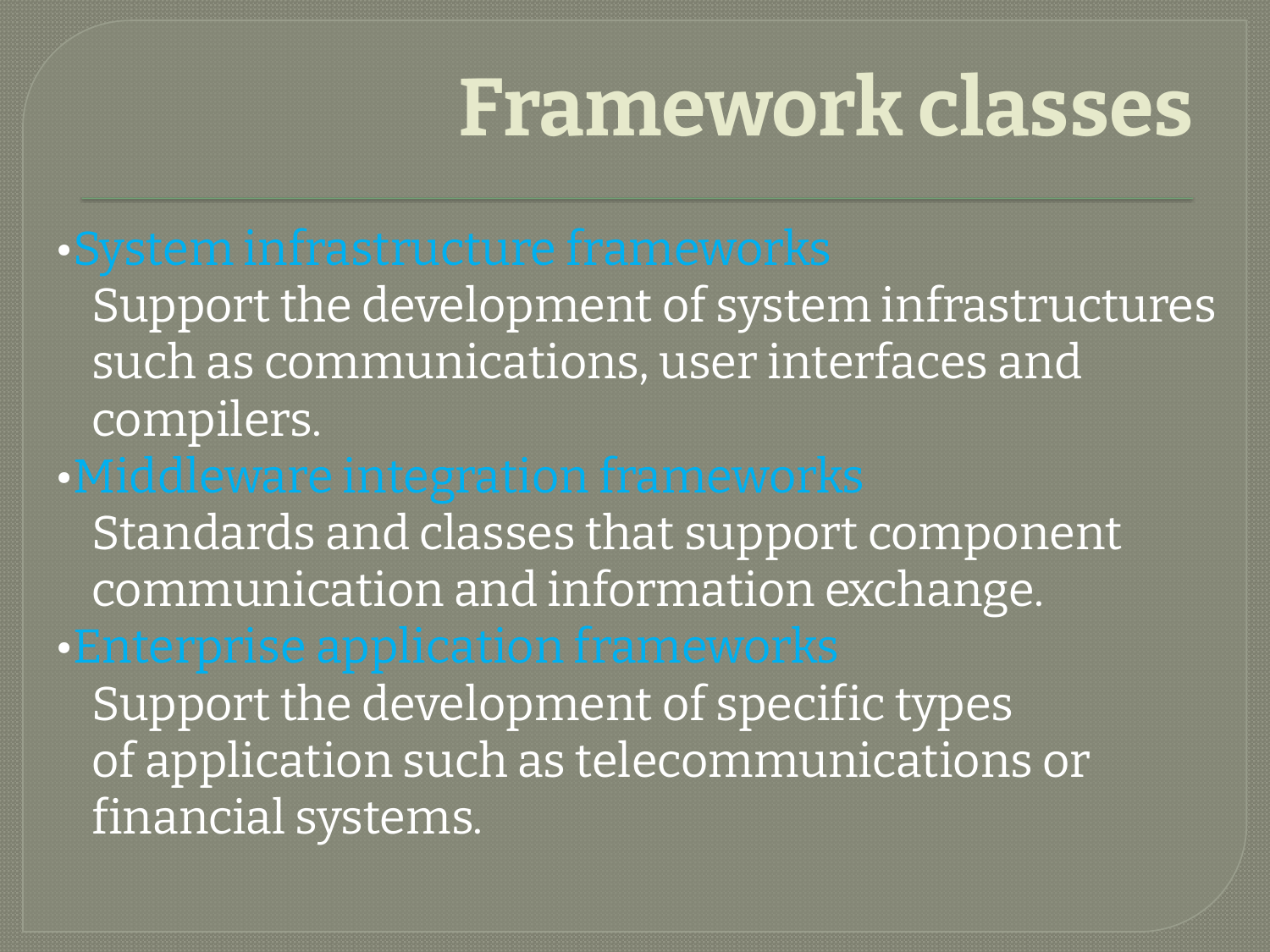

# Framework classes
•System infrastructure frameworks
 	Support the development of system infrastructures such as communications, user interfaces and compilers.
•Middleware integration frameworks
 	Standards and classes that support component communication and information exchange.
•Enterprise application frameworks
 	Support the development of specific types of application such as telecommunications or financial systems.